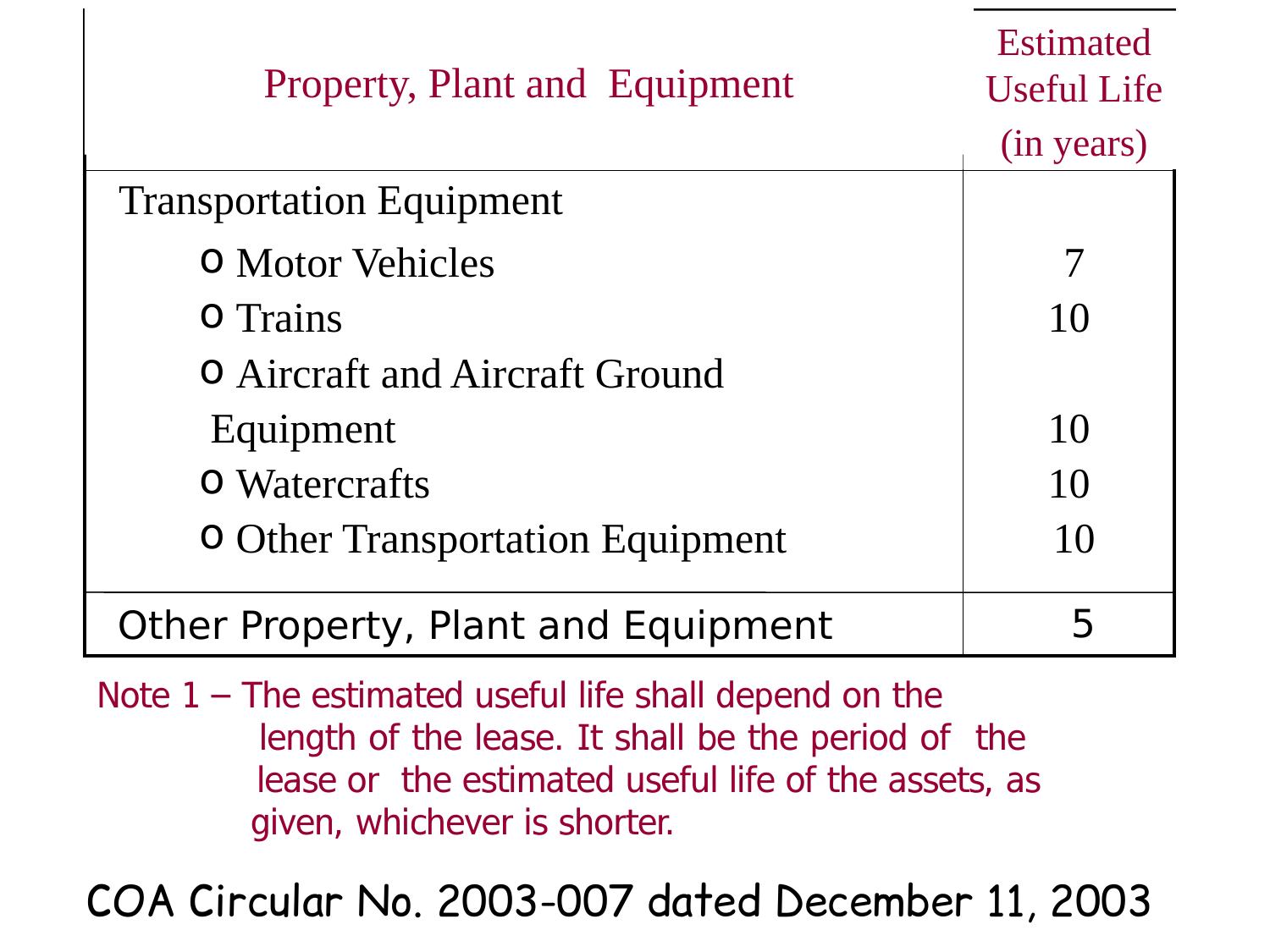

Property, Plant and  Equipment
|  |  |
| --- | --- |
| Transportation Equipment |  |
| Motor Vehicles Trains Aircraft and Aircraft Ground Equipment Watercrafts Other Transportation Equipment | 7 10 10 10 10 |
Estimated Useful Life
(in years)

5
  Other Property, Plant and Equipment
Note 1 – The estimated useful life shall depend on the
             length of the lease. It shall be the period of  the 	  	   lease or  the estimated useful life of the assets, as
              given, whichever is shorter.
COA Circular No. 2003-007 dated December 11, 2003